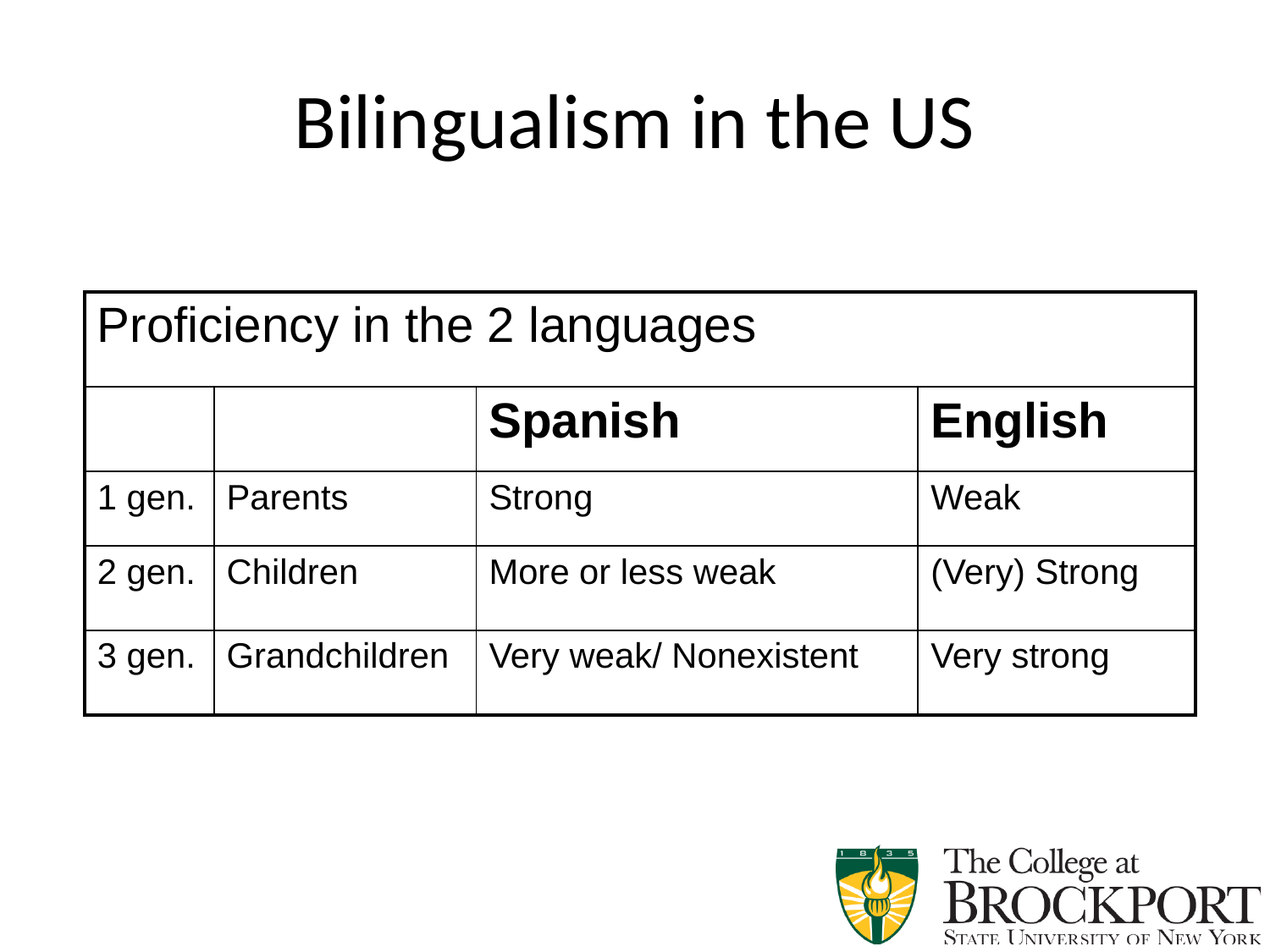

# Bilingualism in the US
| Proficiency in the 2 languages |  |  |  |
| --- | --- | --- | --- |
|  |  | Spanish | English |
| 1 gen. | Parents | Strong | Weak |
| 2 gen. | Children | More or less weak | (Very) Strong |
| 3 gen. | Grandchildren | Very weak/ Nonexistent | Very strong |